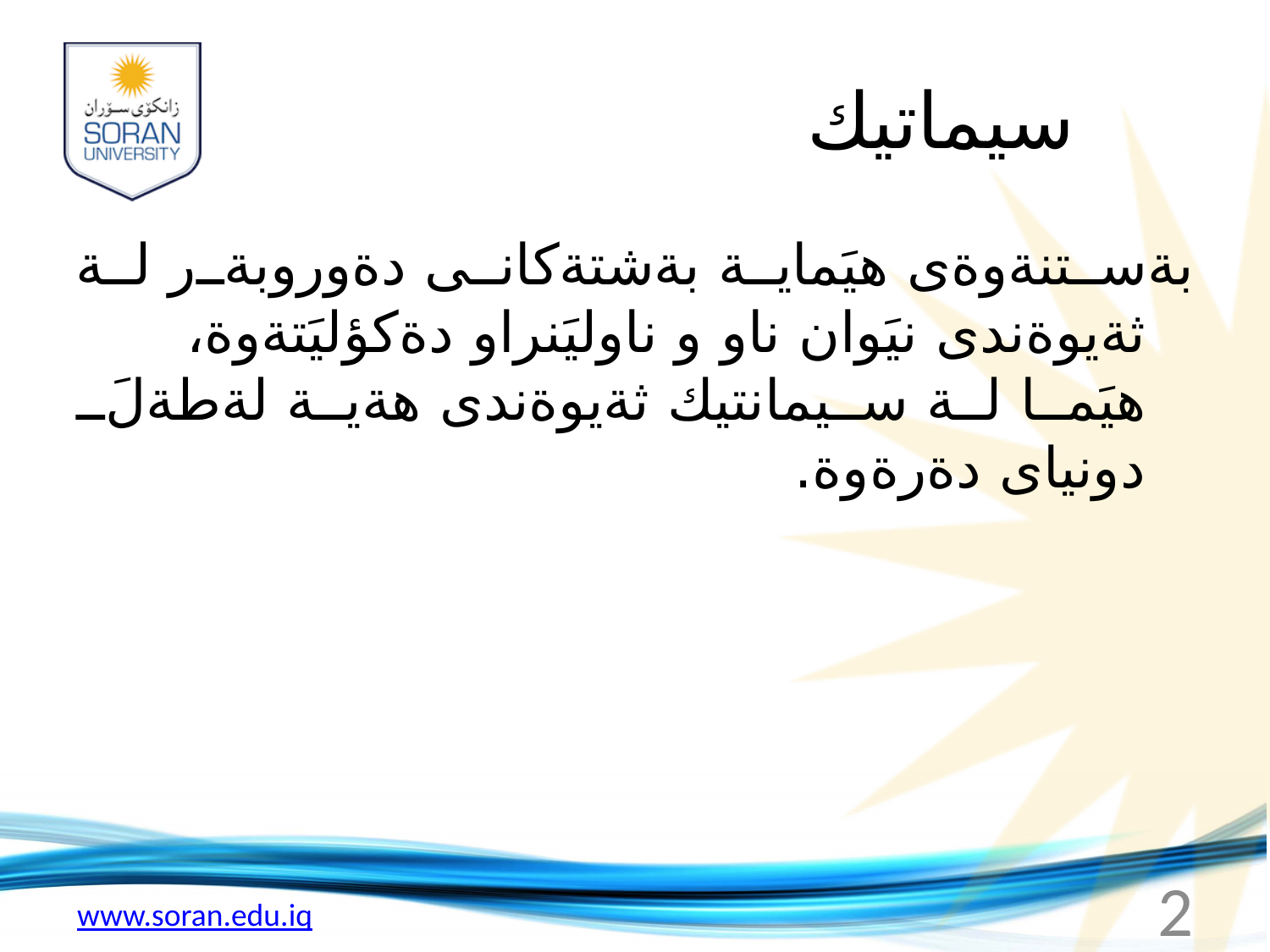

# سيماتيك
بةستنةوةى هيَماية بةشتةكانى دةوروبةر لة ثةيوةندى نيَوان ناو و ناوليَنراو دةكؤليَتةوة، هيَما لة سيمانتيك ثةيوةندى هةية لةطةلَ دونياى دةرةوة.
2